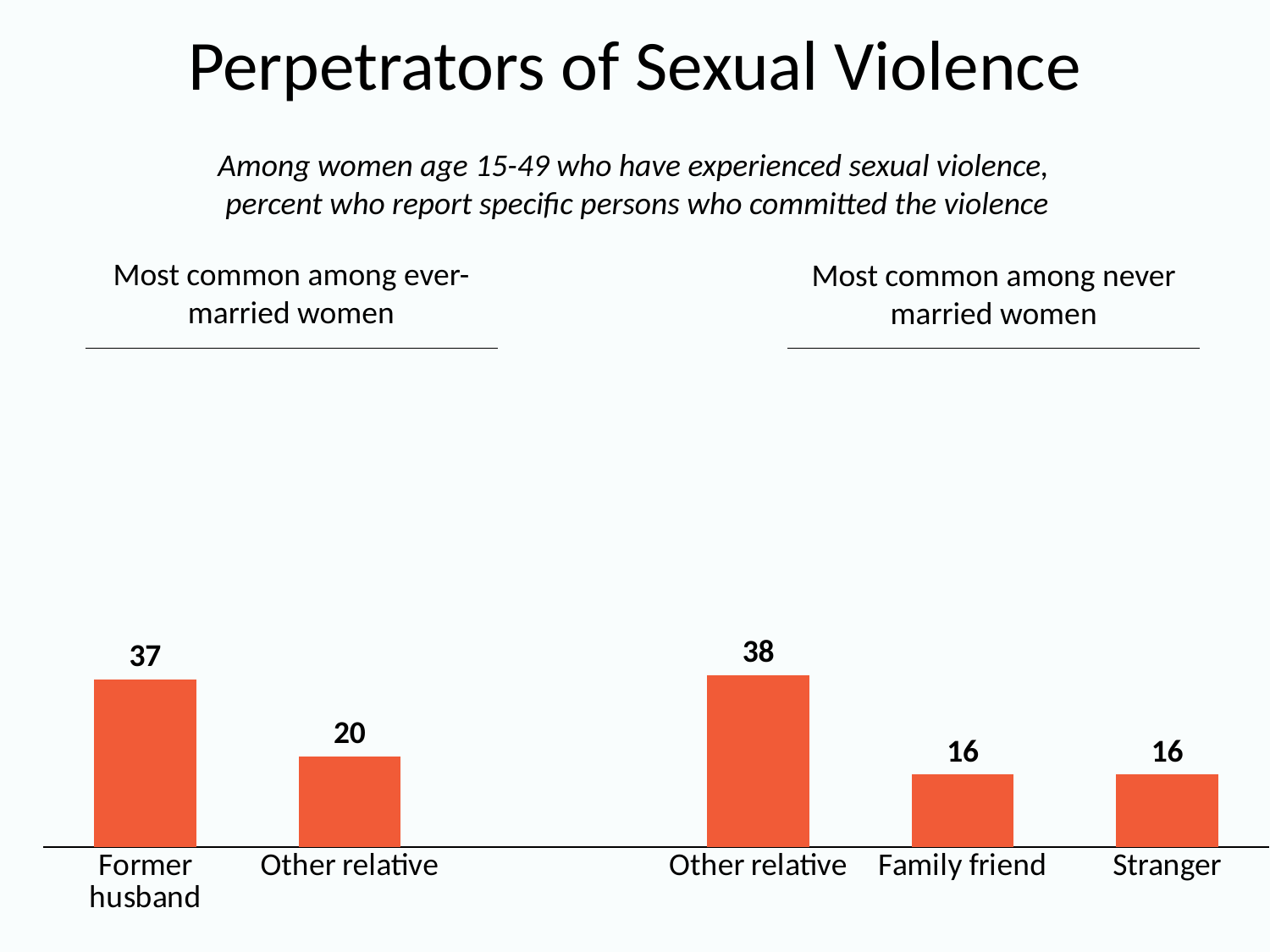

# Perpetrators of Sexual Violence
Among women age 15-49 who have experienced sexual violence,
percent who report specific persons who committed the violence

### Chart

| Category | Series 1 |
|---|---|
| Former husband | 37.0 |
| Other relative | 20.0 |
|  | None |
| Other relative | 38.0 |
| Family friend | 16.0 |
| Stranger | 16.0 |
Most common among ever-married women
Most common among never married women